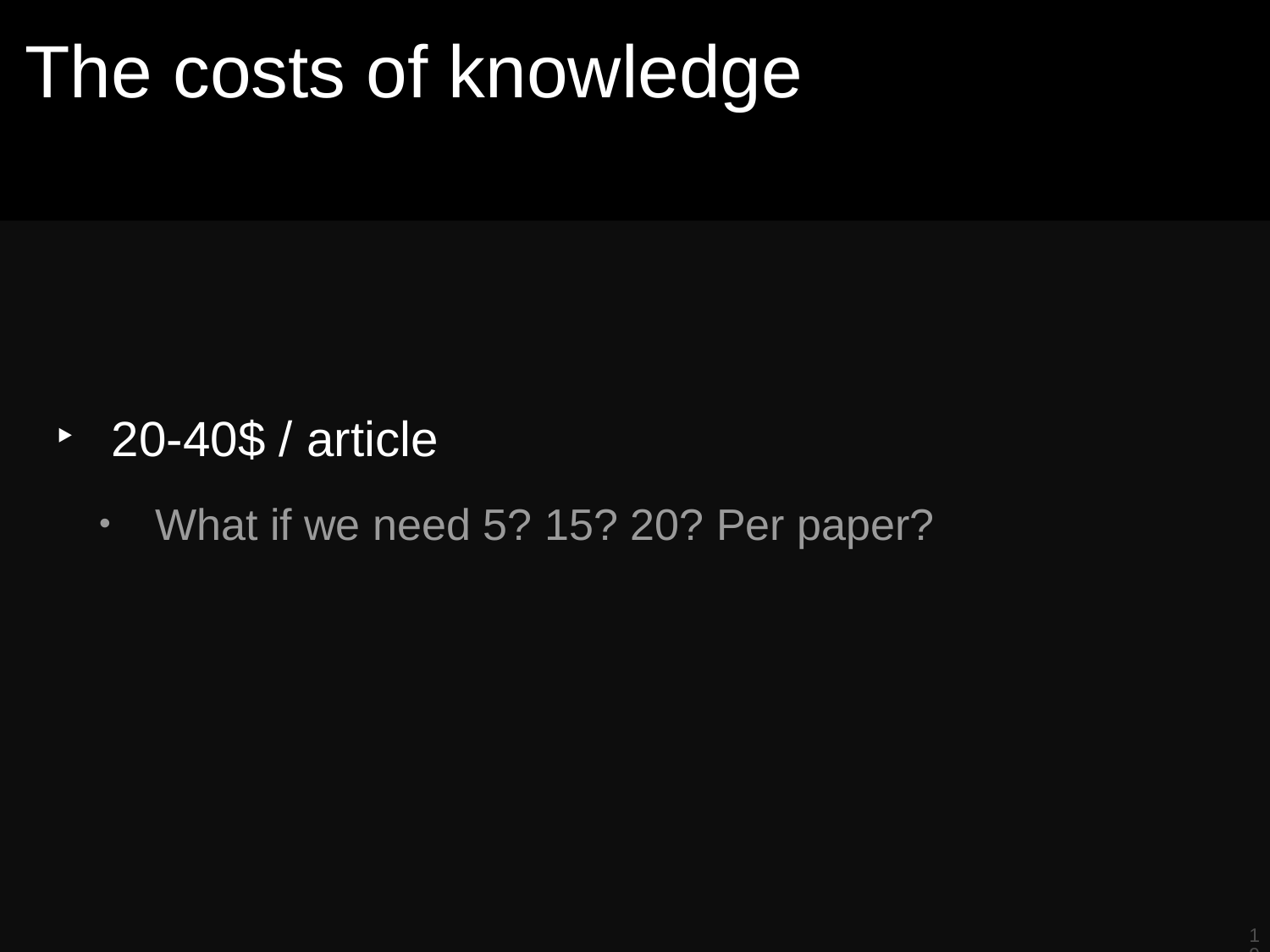

# The costs of knowledge
20-40$ / article
What if we need 5? 15? 20? Per paper?
19